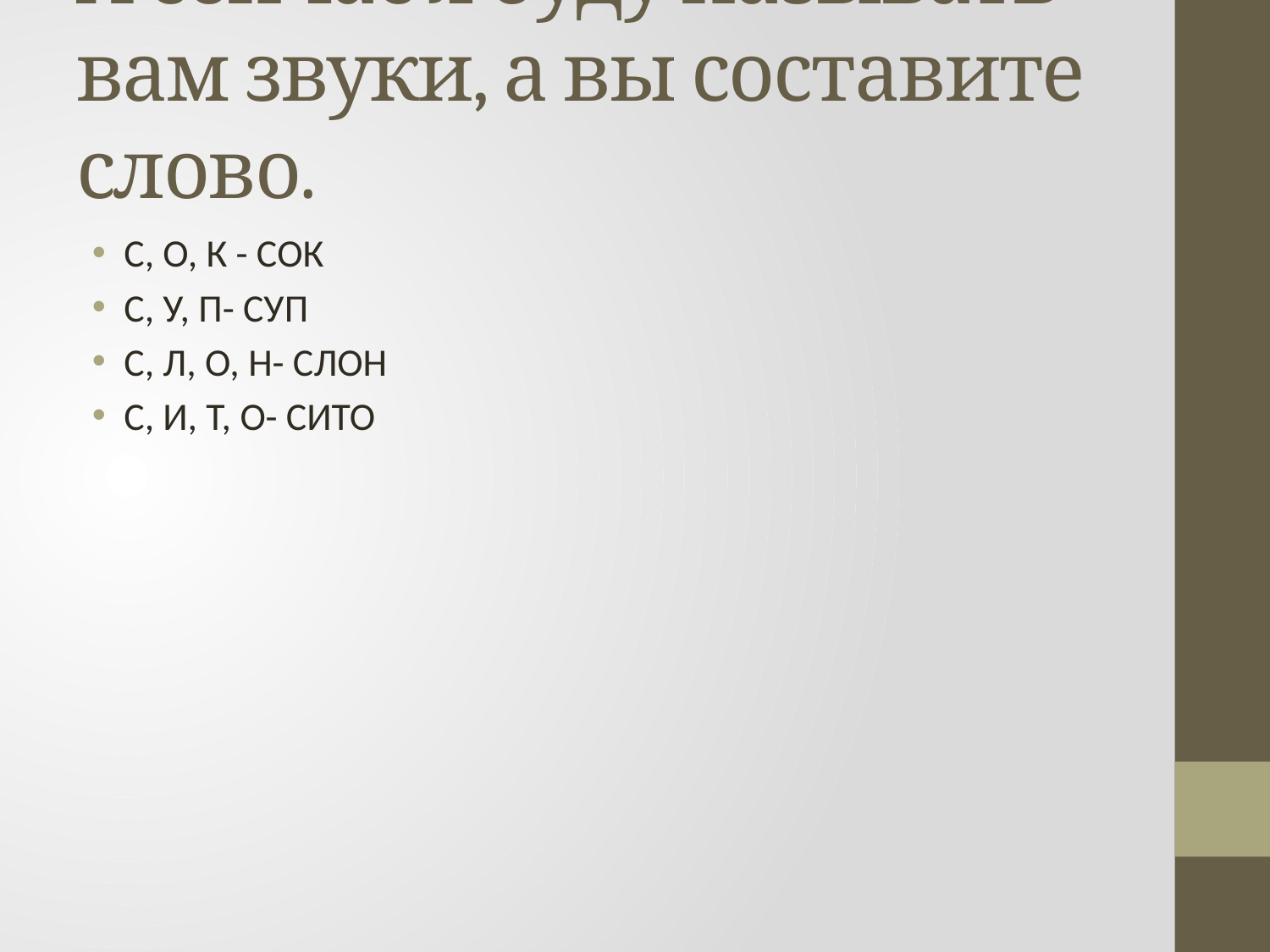

# А сейчас я буду называть вам звуки, а вы составите слово.
С, О, К - СОК
С, У, П- СУП
С, Л, О, Н- СЛОН
С, И, Т, О- СИТО